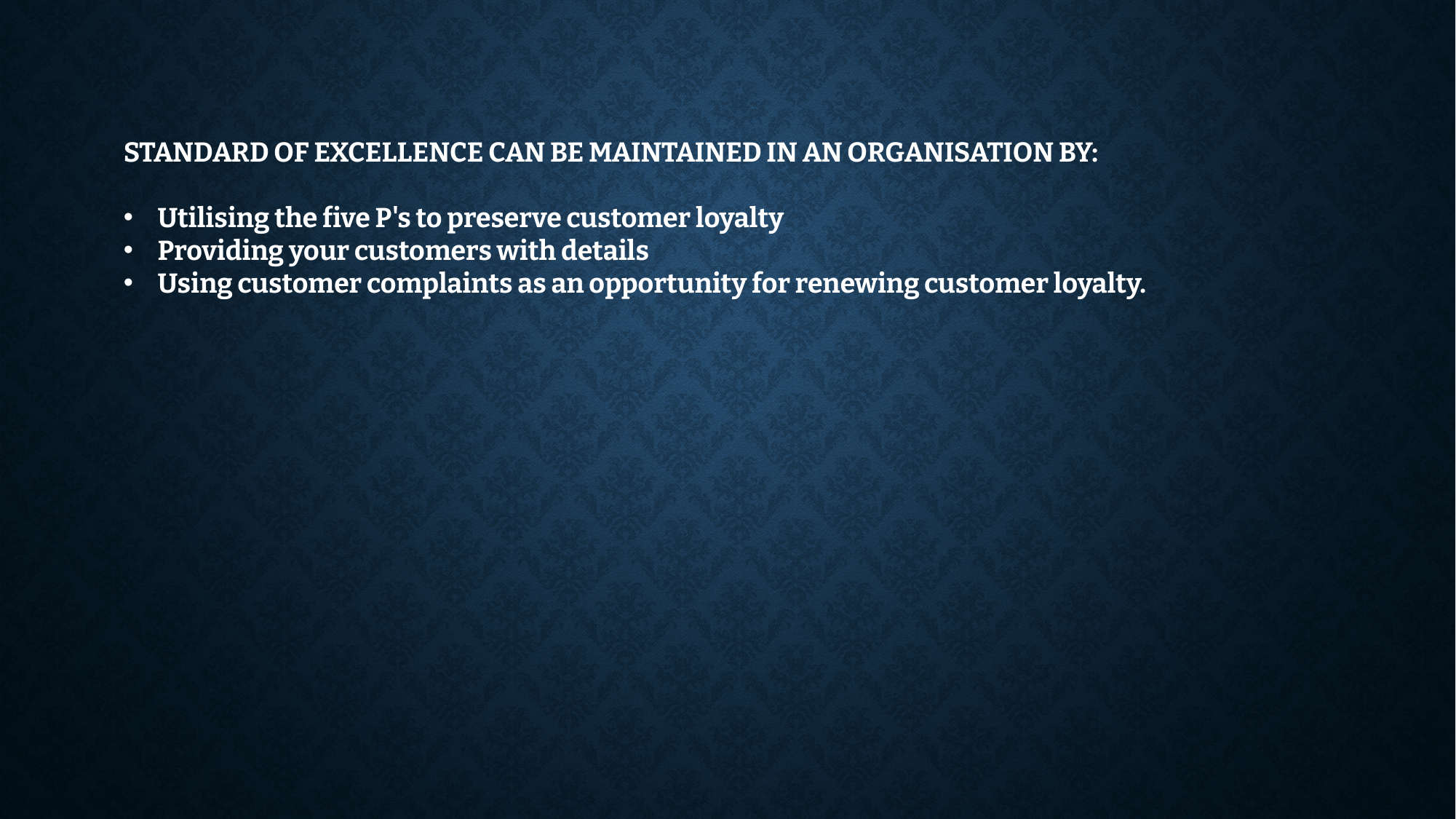

STANDARD OF EXCELLENCE CAN BE MAINTAINED IN AN ORGANISATION BY:

Utilising the five P's to preserve customer loyalty
Providing your customers with details
Using customer complaints as an opportunity for renewing customer loyalty.